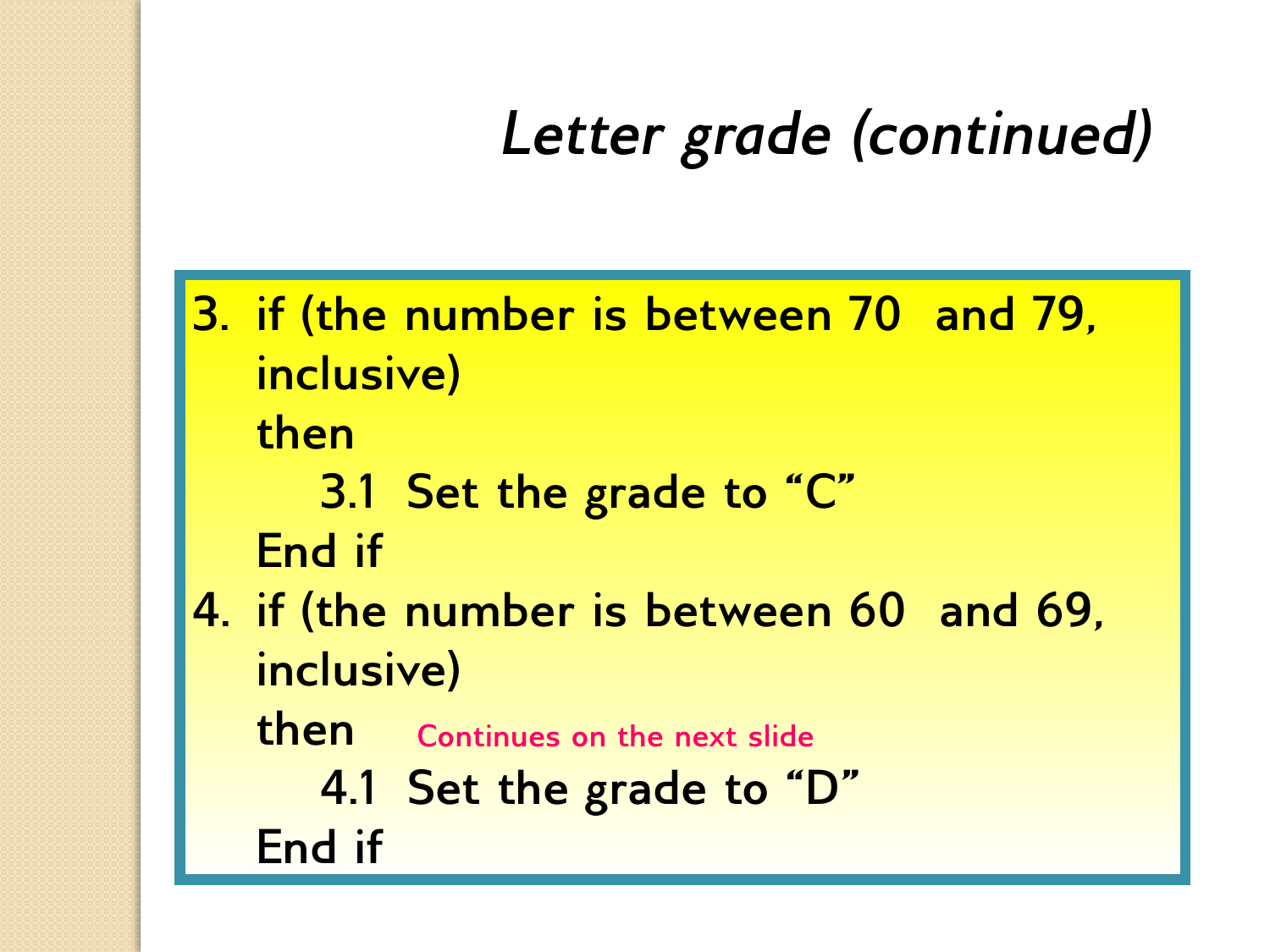

Letter grade (continued)
3.	if (the number is between 70  and 79, inclusive)
then
    3.1  Set the grade to “C”
End if
4.	if (the number is between 60  and 69, inclusive)
then
    4.1  Set the grade to “D”
End if
Continues on the next slide